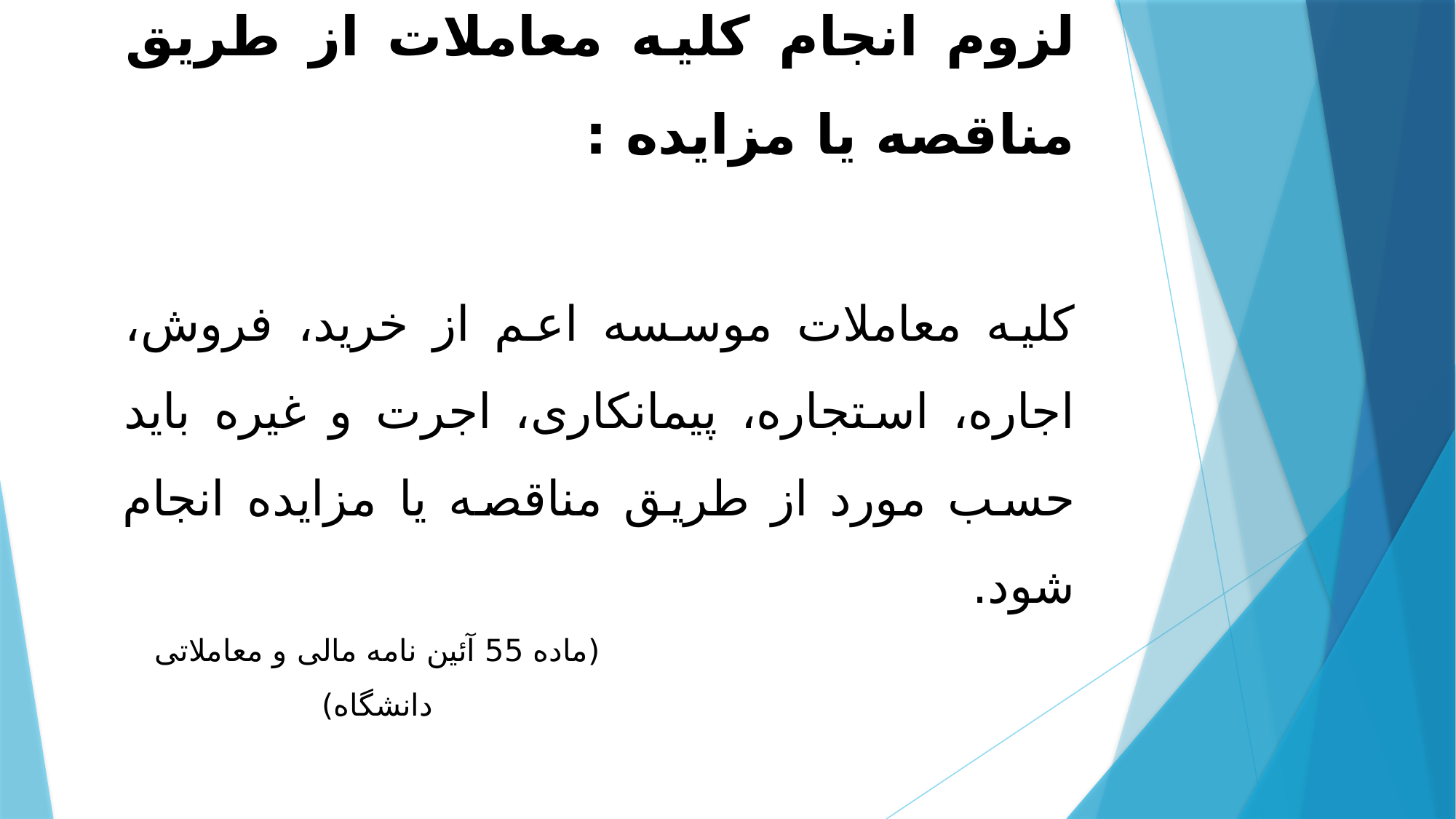

لزوم انجام کلیه معاملات از طریق مناقصه یا مزایده :

کلیه معاملات موسسه اعم از خرید، فروش، اجاره، استجاره، پیمانکاری، اجرت و غیره باید حسب مورد از طریق مناقصه یا مزایده انجام شود.
(ماده 55 آئین نامه مالی و معاملاتی دانشگاه)